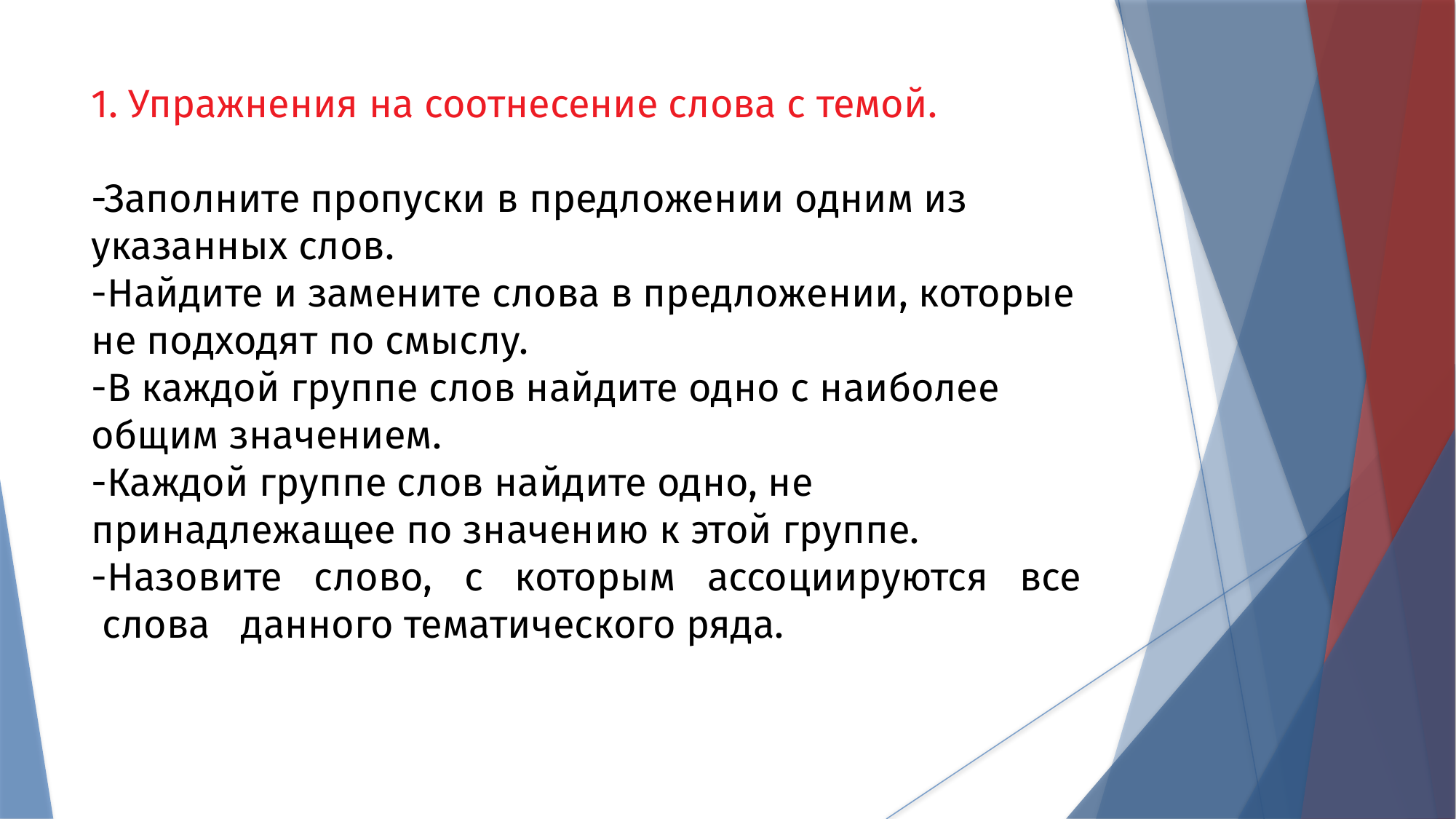

1. Упражнения на соотнесение слова с темой.

-Заполните пропуски в предложении одним из указанных слов.
-Найдите и замените слова в предложении, которые не подходят по смыслу.
-В каждой группе слов найдите одно с наиболее общим значением.
-Каждой группе слов найдите одно, не принадлежащее по значению к этой группе.
-Назовите   слово,   с   которым   ассоциируются   все   слова   данного тематического ряда.